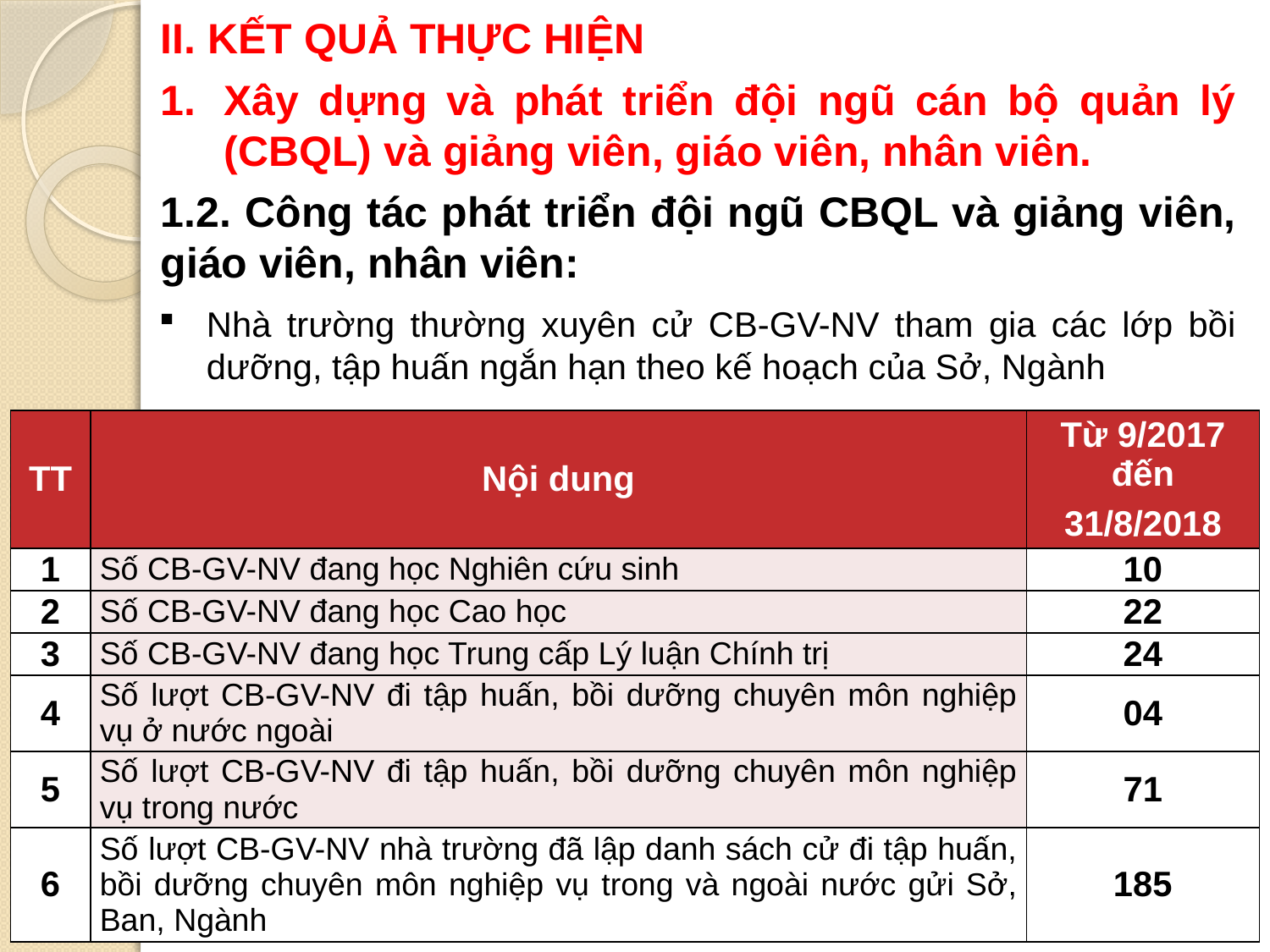

II. KẾT QUẢ THỰC HIỆN
Xây dựng và phát triển đội ngũ cán bộ quản lý (CBQL) và giảng viên, giáo viên, nhân viên.
1.2. Công tác phát triển đội ngũ CBQL và giảng viên, giáo viên, nhân viên:
Nhà trường thường xuyên cử CB-GV-NV tham gia các lớp bồi dưỡng, tập huấn ngắn hạn theo kế hoạch của Sở, Ngành
| TT | Nội dung | Từ 9/2017 đến 31/8/2018 |
| --- | --- | --- |
| 1 | Số CB-GV-NV đang học Nghiên cứu sinh | 10 |
| 2 | Số CB-GV-NV đang học Cao học | 22 |
| 3 | Số CB-GV-NV đang học Trung cấp Lý luận Chính trị | 24 |
| 4 | Số lượt CB-GV-NV đi tập huấn, bồi dưỡng chuyên môn nghiệp vụ ở nước ngoài | 04 |
| 5 | Số lượt CB-GV-NV đi tập huấn, bồi dưỡng chuyên môn nghiệp vụ trong nước | 71 |
| 6 | Số lượt CB-GV-NV nhà trường đã lập danh sách cử đi tập huấn, bồi dưỡng chuyên môn nghiệp vụ trong và ngoài nước gửi Sở, Ban, Ngành | 185 |